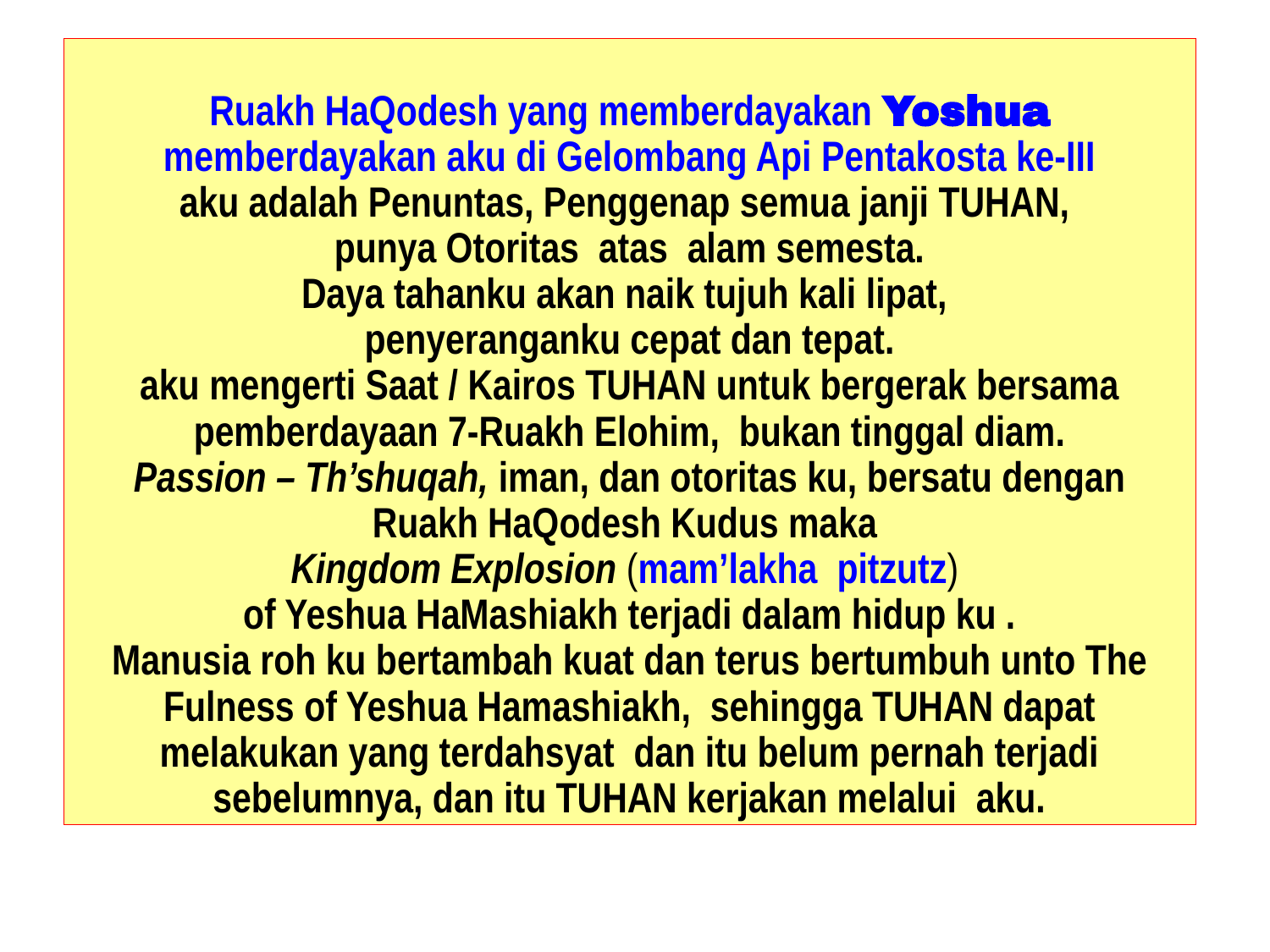

# Ruakh HaQodesh yang memberdayakan Yoshua memberdayakan aku di Gelombang Api Pentakosta ke-III aku adalah Penuntas, Penggenap semua janji TUHAN, punya Otoritas  atas  alam semesta. Daya tahanku akan naik tujuh kali lipat, penyeranganku cepat dan tepat. aku mengerti Saat / Kairos TUHAN untuk bergerak bersama pemberdayaan 7-Ruakh Elohim,  bukan tinggal diam. Passion – Th’shuqah, iman, dan otoritas ku, bersatu dengan Ruakh HaQodesh Kudus maka  Kingdom Explosion (mam’lakha  pitzutz) of Yeshua HaMashiakh terjadi dalam hidup ku . Manusia roh ku bertambah kuat dan terus bertumbuh unto The Fulness of Yeshua Hamashiakh,  sehingga TUHAN dapat melakukan yang terdahsyat  dan itu belum pernah terjadi sebelumnya, dan itu TUHAN kerjakan melalui  aku.